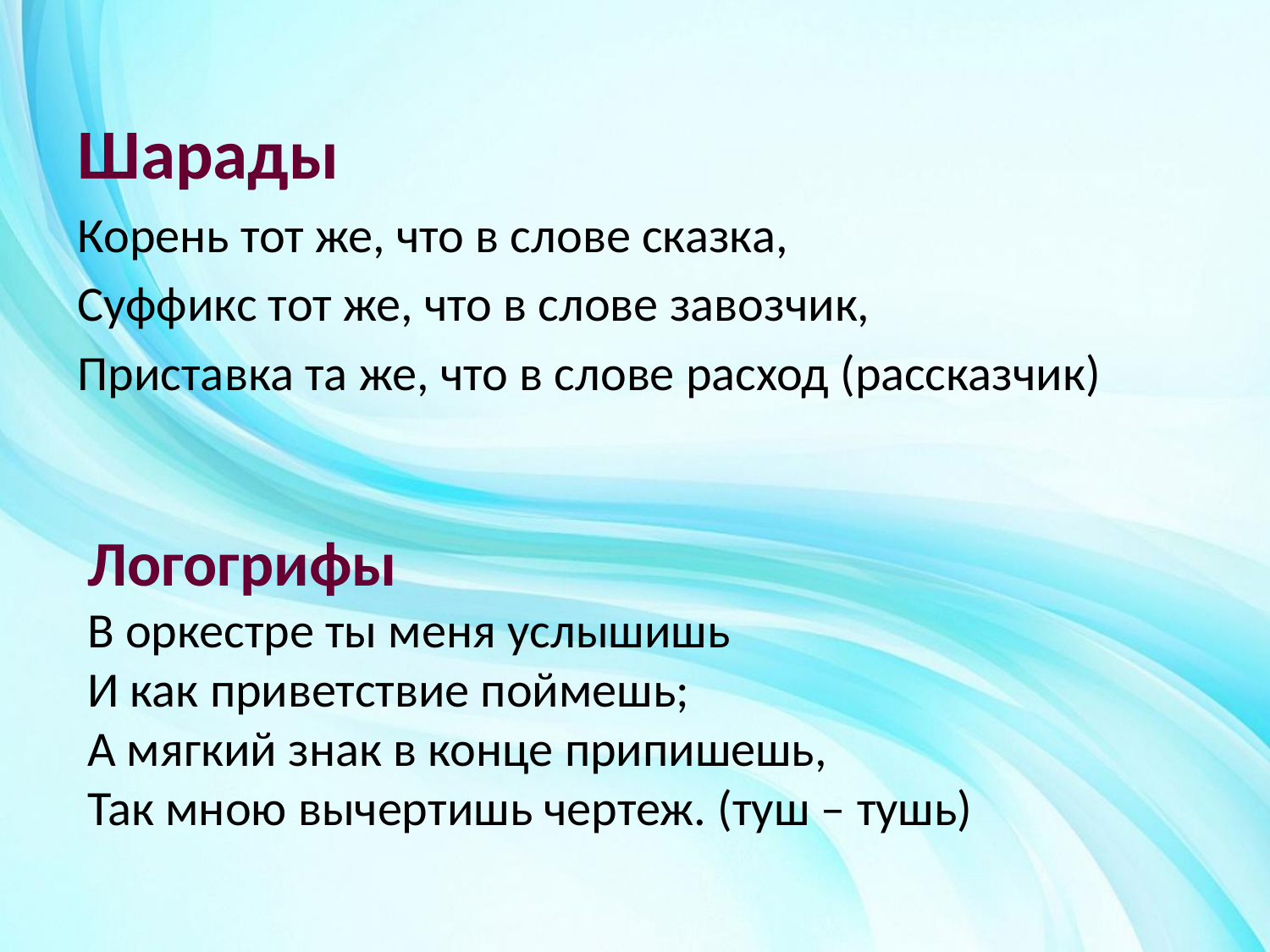

Шарады
Корень тот же, что в слове сказка,
Суффикс тот же, что в слове завозчик,
Приставка та же, что в слове расход (рассказчик)

Логогрифы
В оркестре ты меня услышишь
И как приветствие поймешь;
А мягкий знак в конце припишешь,
Так мною вычертишь чертеж. (туш – тушь)